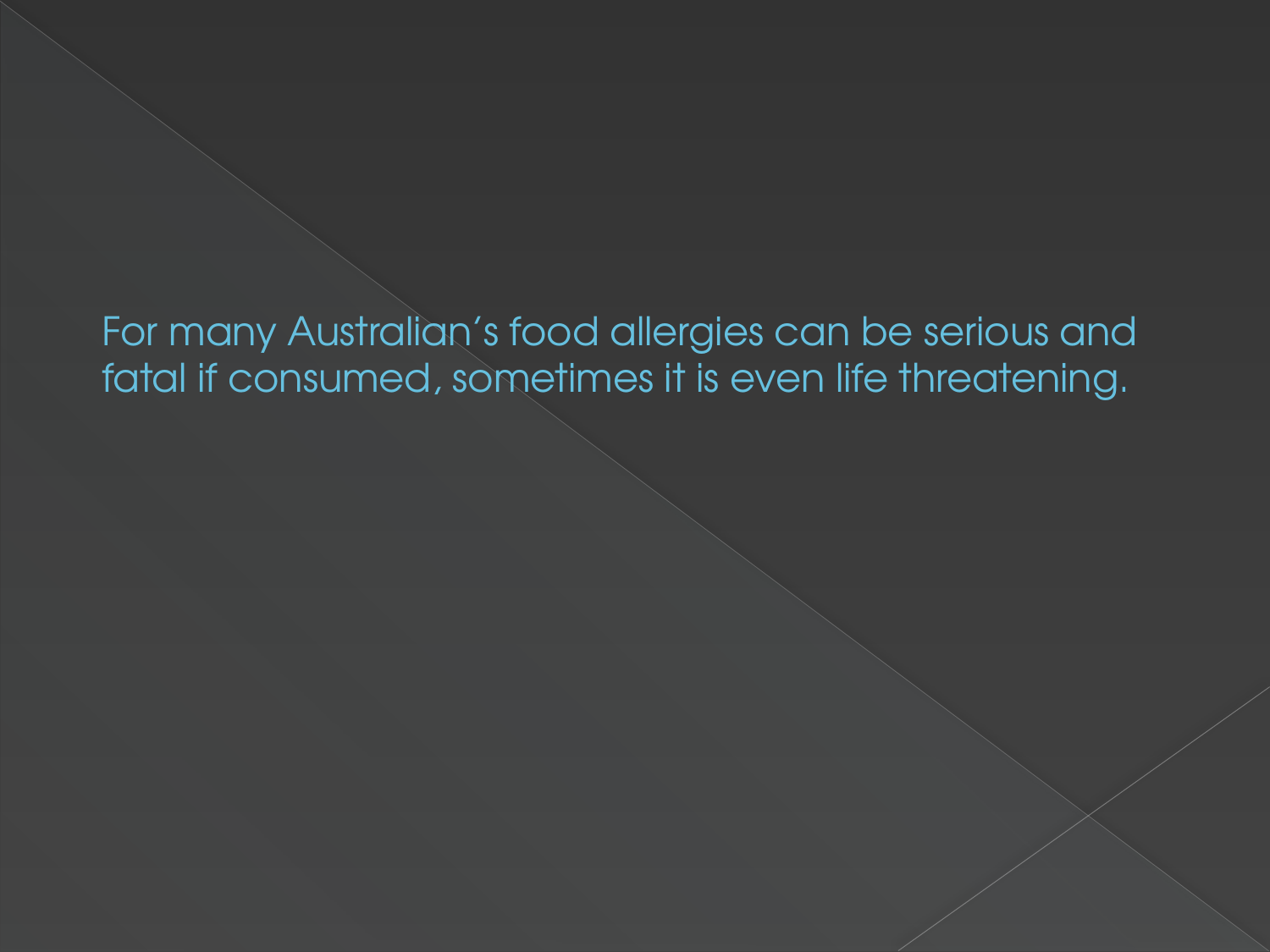

# For many Australian’s food allergies can be serious and fatal if consumed, sometimes it is even life threatening.